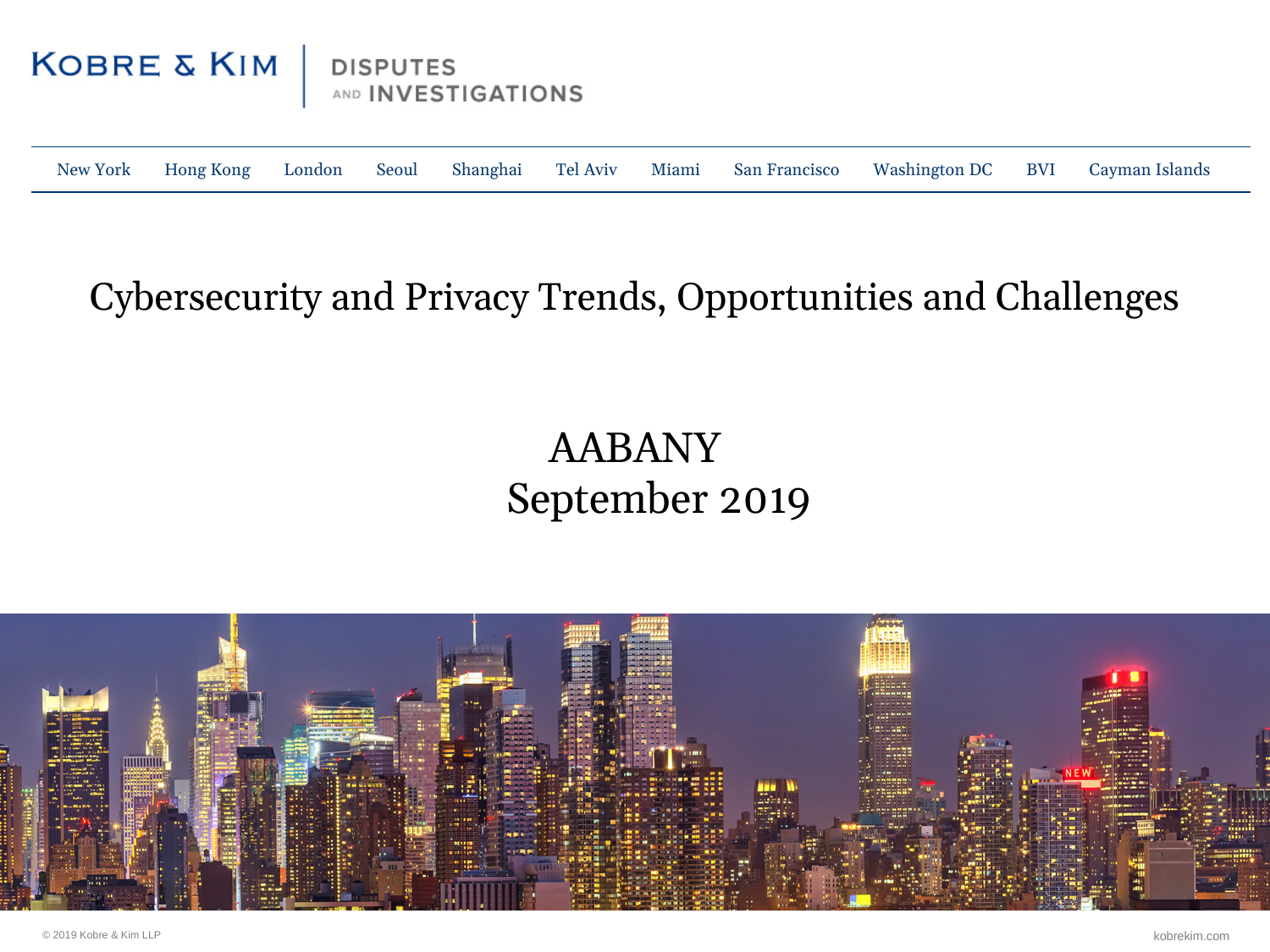

# Cybersecurity and Privacy Trends, Opportunities and Challenges
AABANY
September 2019